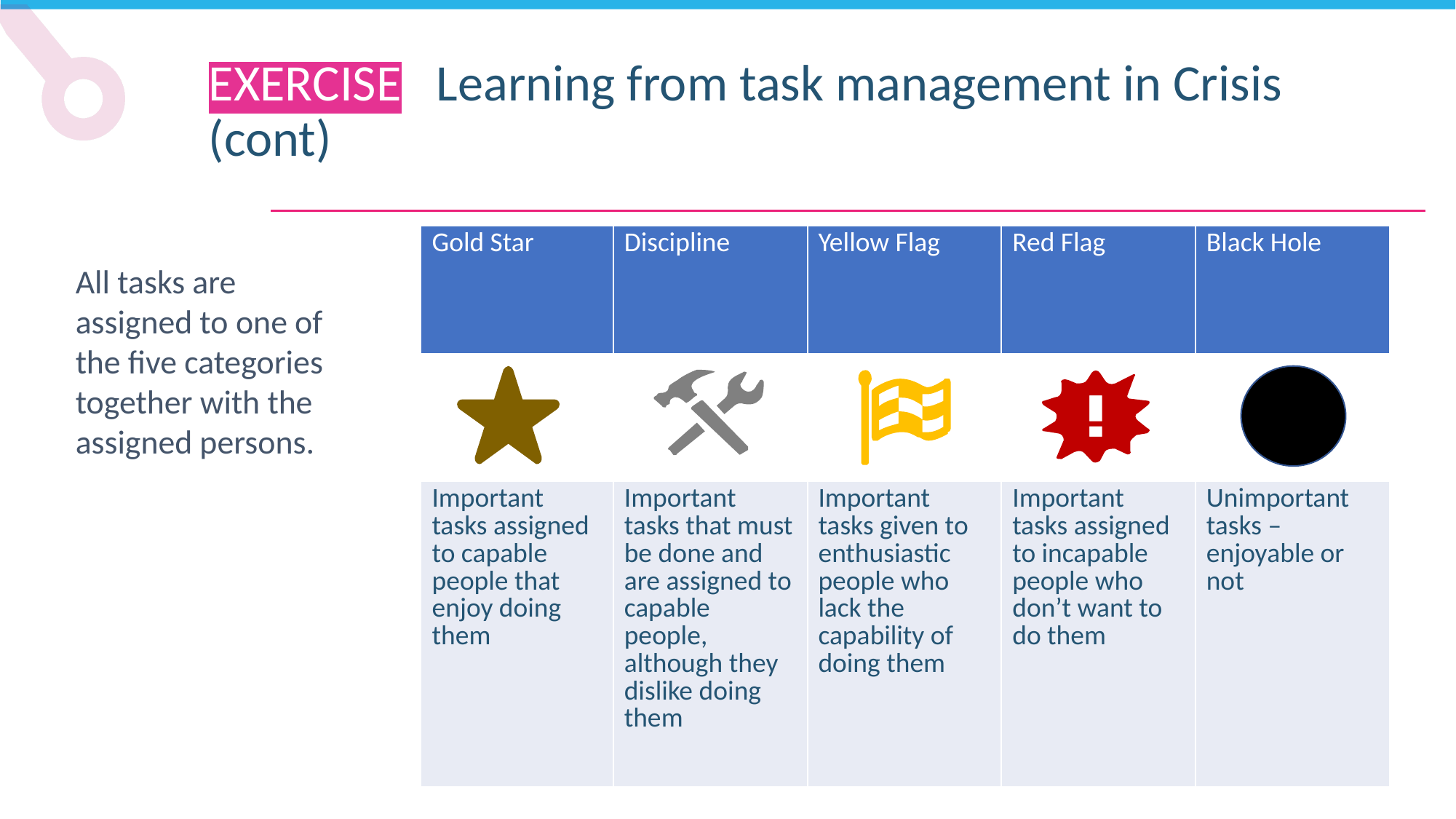

EXERCISE   Learning from task management in Crisis (cont)
| Gold Star | Discipline | Yellow Flag | Red Flag | Black Hole |
| --- | --- | --- | --- | --- |
|  |  |  |  |  |
| Important tasks assigned to capable people that enjoy doing them | Important tasks that must be done and are assigned to capable people, although they dislike doing them | Important tasks given to enthusiastic people who lack the capability of doing them | Important tasks assigned to incapable people who don’t want to do them | Unimportant tasks – enjoyable or not |
All tasks are assigned to one of the five categories together with the assigned persons.